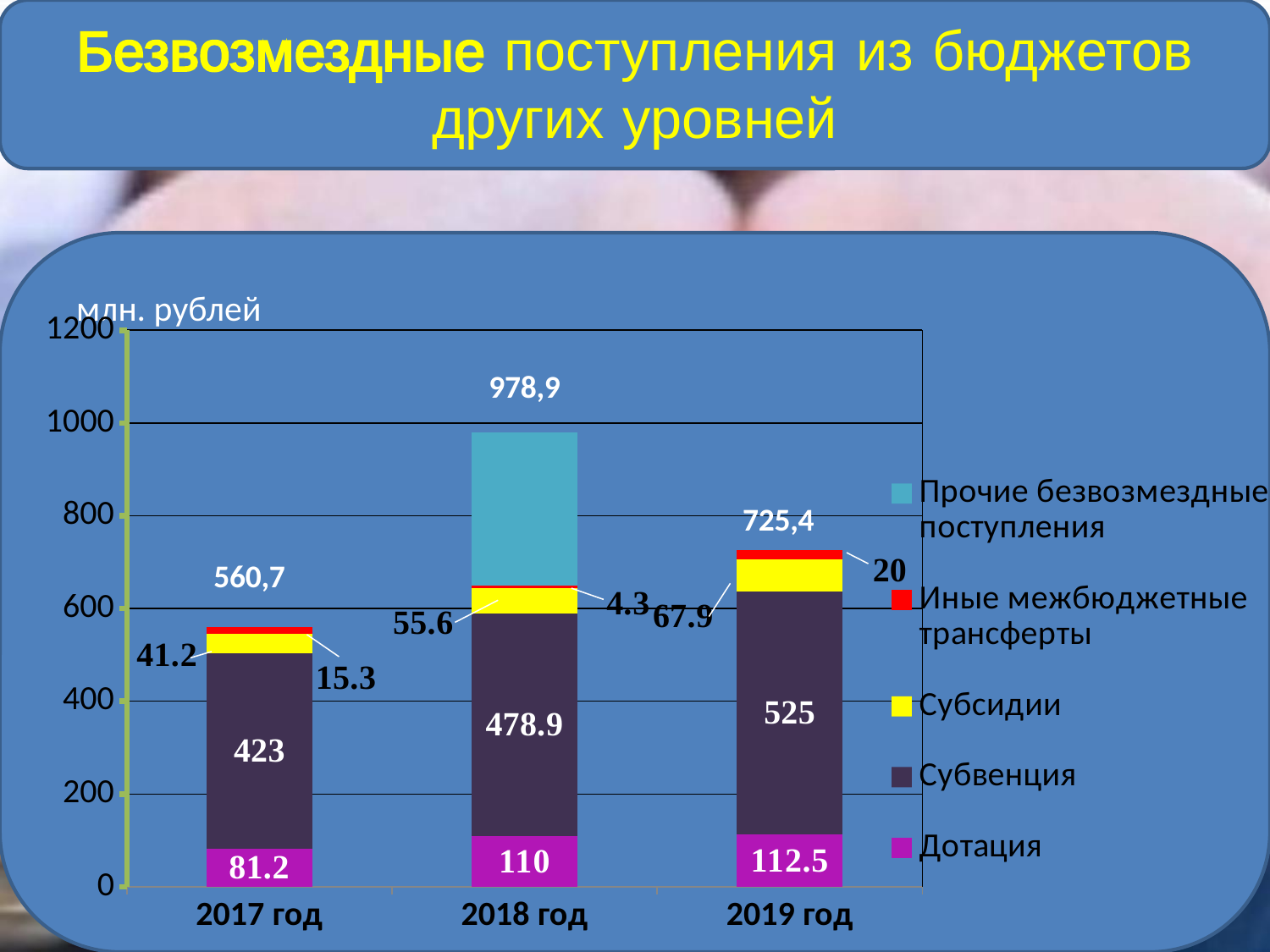

#
Безвозмездные поступления из бюджетов других уровней

млн. рублей

### Chart

| Category | Дотация | Субвенция | Субсидии | Иные межбюджетные трансферты | Прочие безвозмездные поступления |
|---|---|---|---|---|---|
| 2017 год | 81.2 | 423.0 | 41.2 | 15.3 | None |
| 2018 год | 110.0 | 478.9 | 55.6 | 4.3 | 330.1 |
| 2019 год | 112.5 | 525.0 | 67.9 | 20.0 | None |